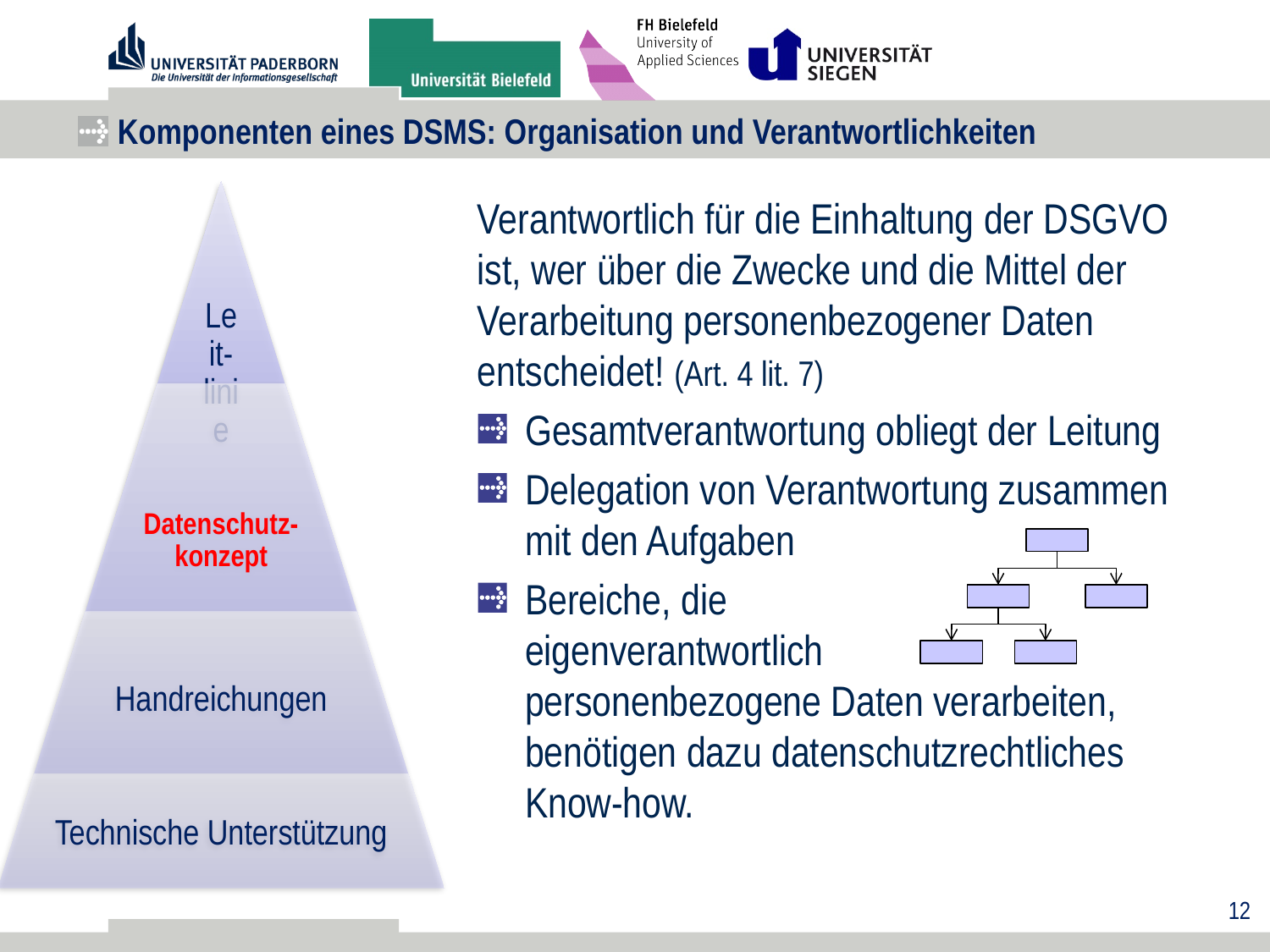

# Komponenten eines DSMS: Organisation und Verantwortlichkeiten
Leit-
linie

Datenschutz-konzept
Handreichungen
Technische Unterstützung
Verantwortlich für die Einhaltung der DSGVO ist, wer über die Zwecke und die Mittel der Verarbeitung personenbezogener Daten entscheidet! (Art. 4 lit. 7)
Gesamtverantwortung obliegt der Leitung
Delegation von Verantwortung zusammen mit den Aufgaben
Bereiche, die
eigenverantwortlich
personenbezogene Daten verarbeiten, benötigen dazu datenschutzrechtliches Know-how.

12